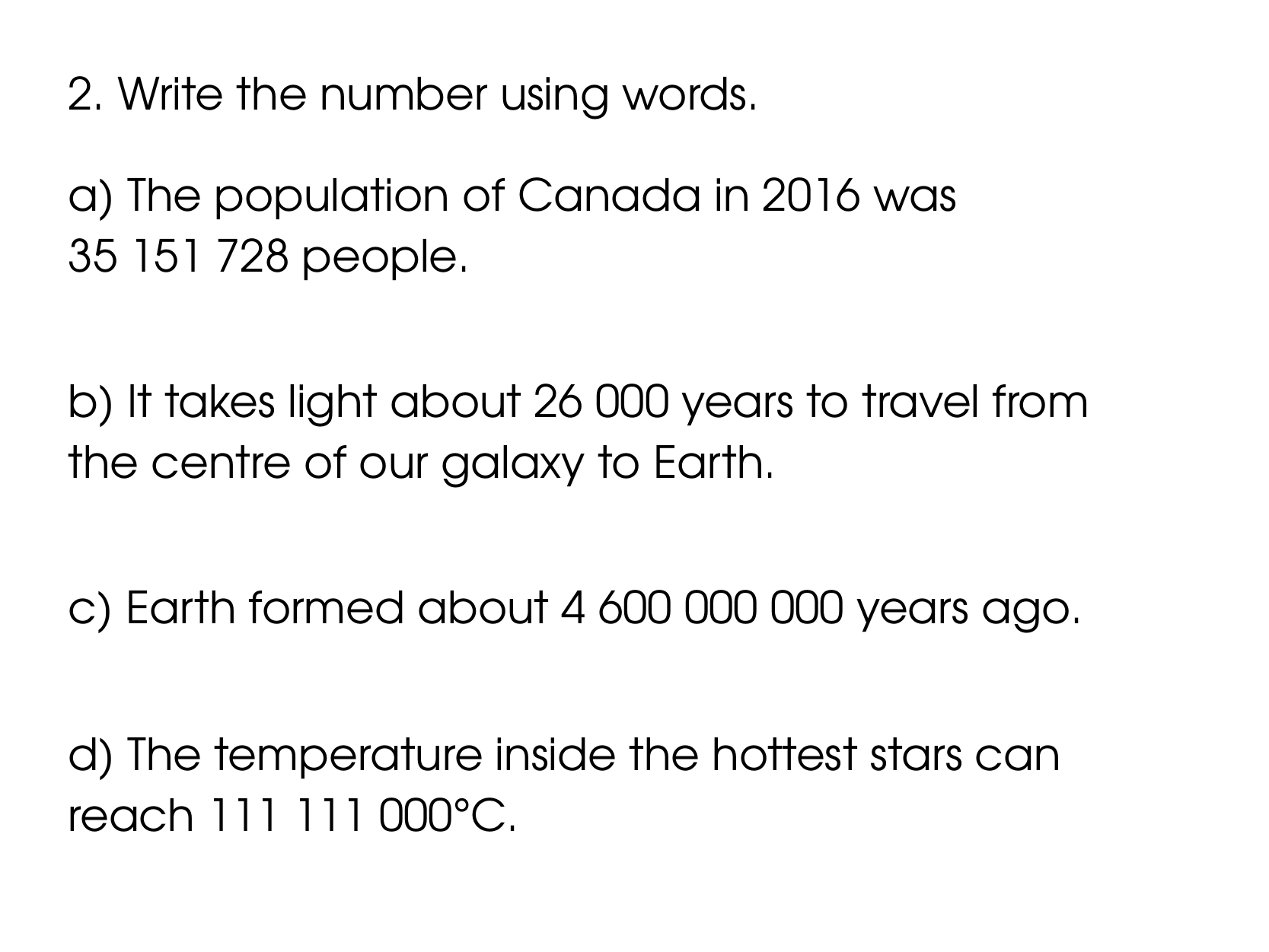

2. Write the number using words.
a) The population of Canada in 2016 was 35 151 728 people.
b) It takes light about 26 000 years to travel from the centre of our galaxy to Earth.
c) Earth formed about 4 600 000 000 years ago.
d) The temperature inside the hottest stars can reach 111 111 000°C.